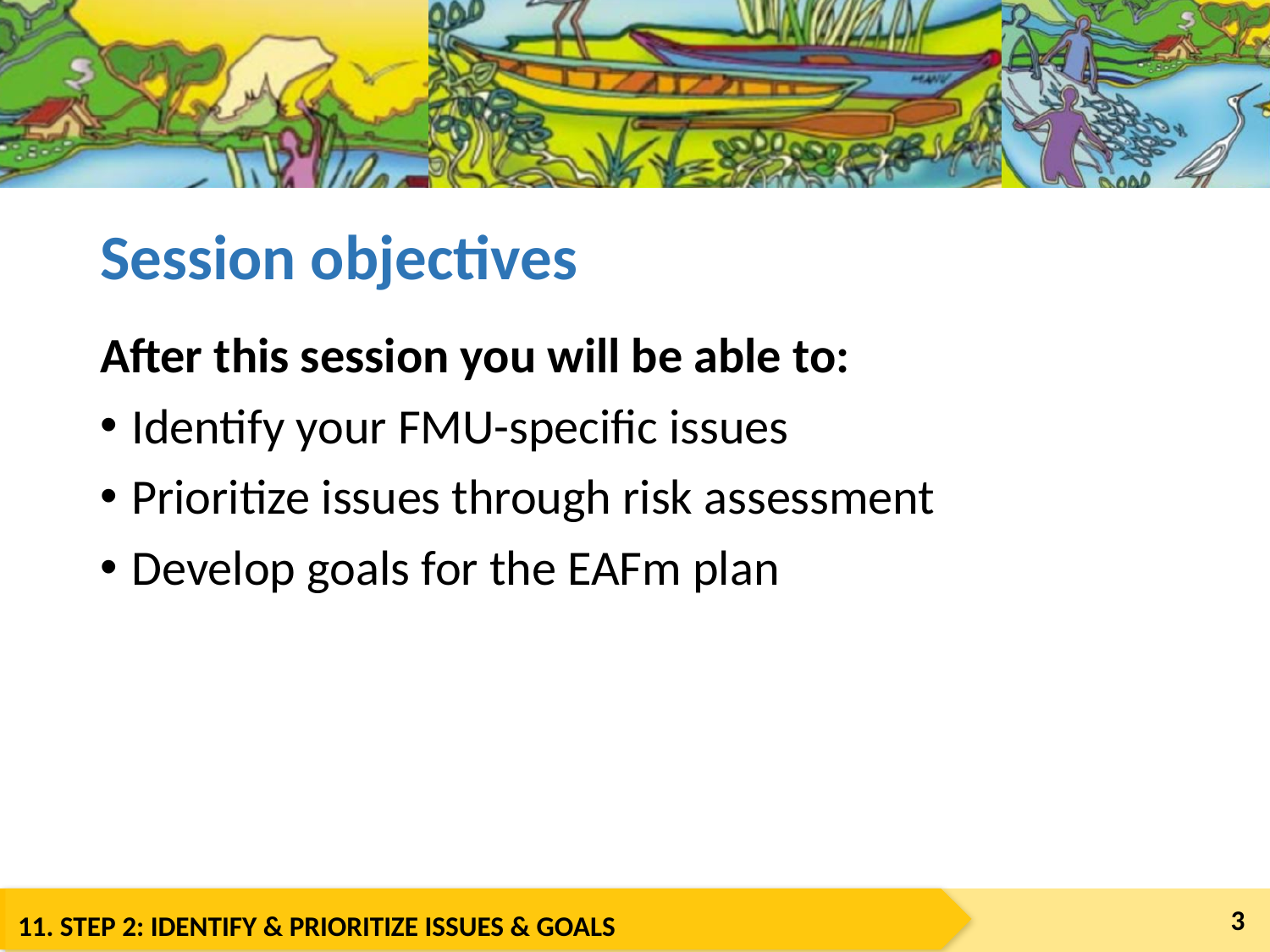

# Session objectives

After this session you will be able to:
Identify your FMU-specific issues
Prioritize issues through risk assessment
Develop goals for the EAFm plan

3